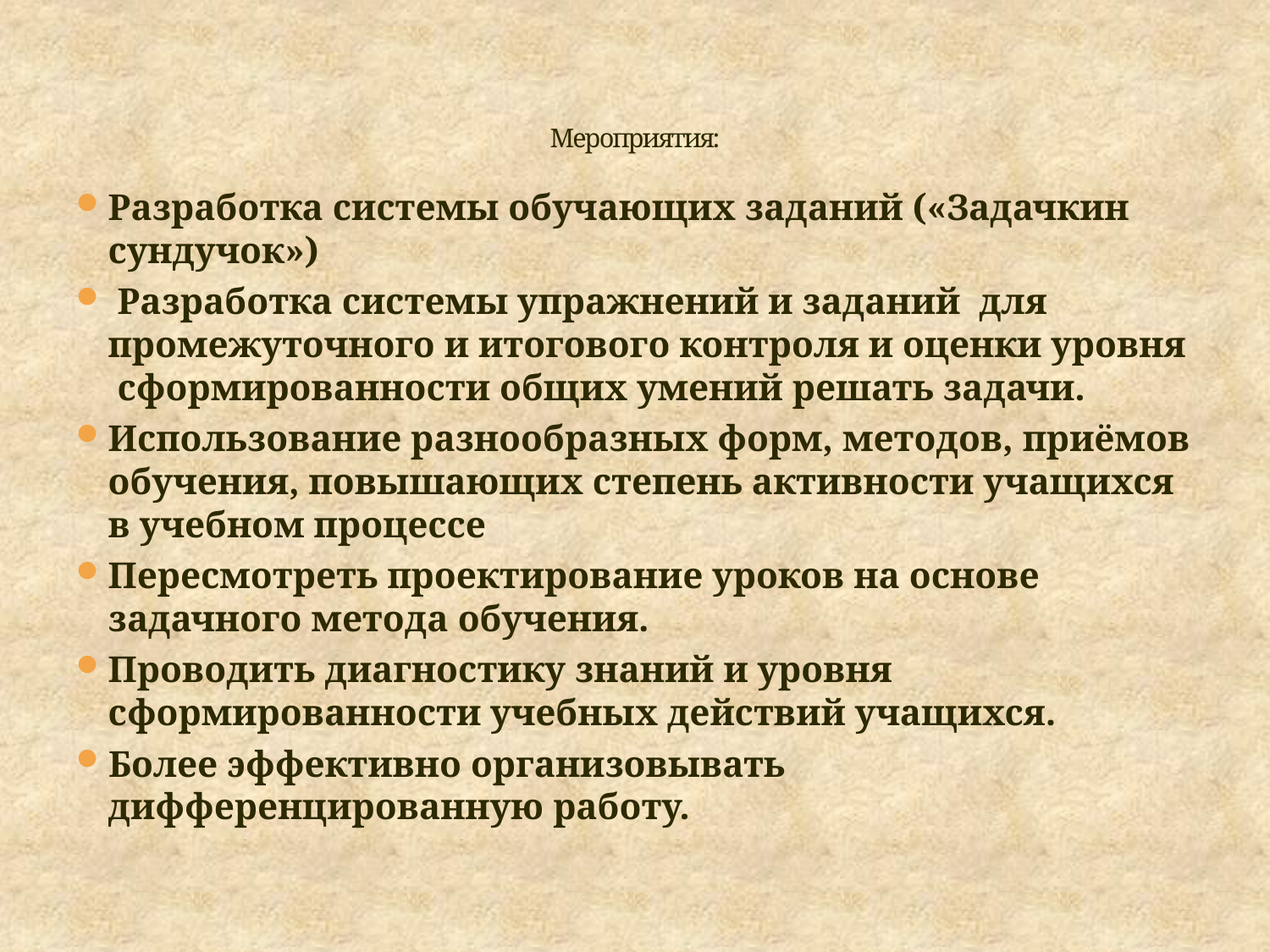

# Мероприятия:
Разработка системы обучающих заданий («Задачкин сундучок»)
 Разработка системы упражнений и заданий  для промежуточного и итогового контроля и оценки уровня  сформированности общих умений решать задачи.
Использование разнообразных форм, методов, приёмов обучения, повышающих степень активности учащихся в учебном процессе
Пересмотреть проектирование уроков на основе задачного метода обучения.
Проводить диагностику знаний и уровня сформированности учебных действий учащихся.
Более эффективно организовывать  дифференцированную работу.